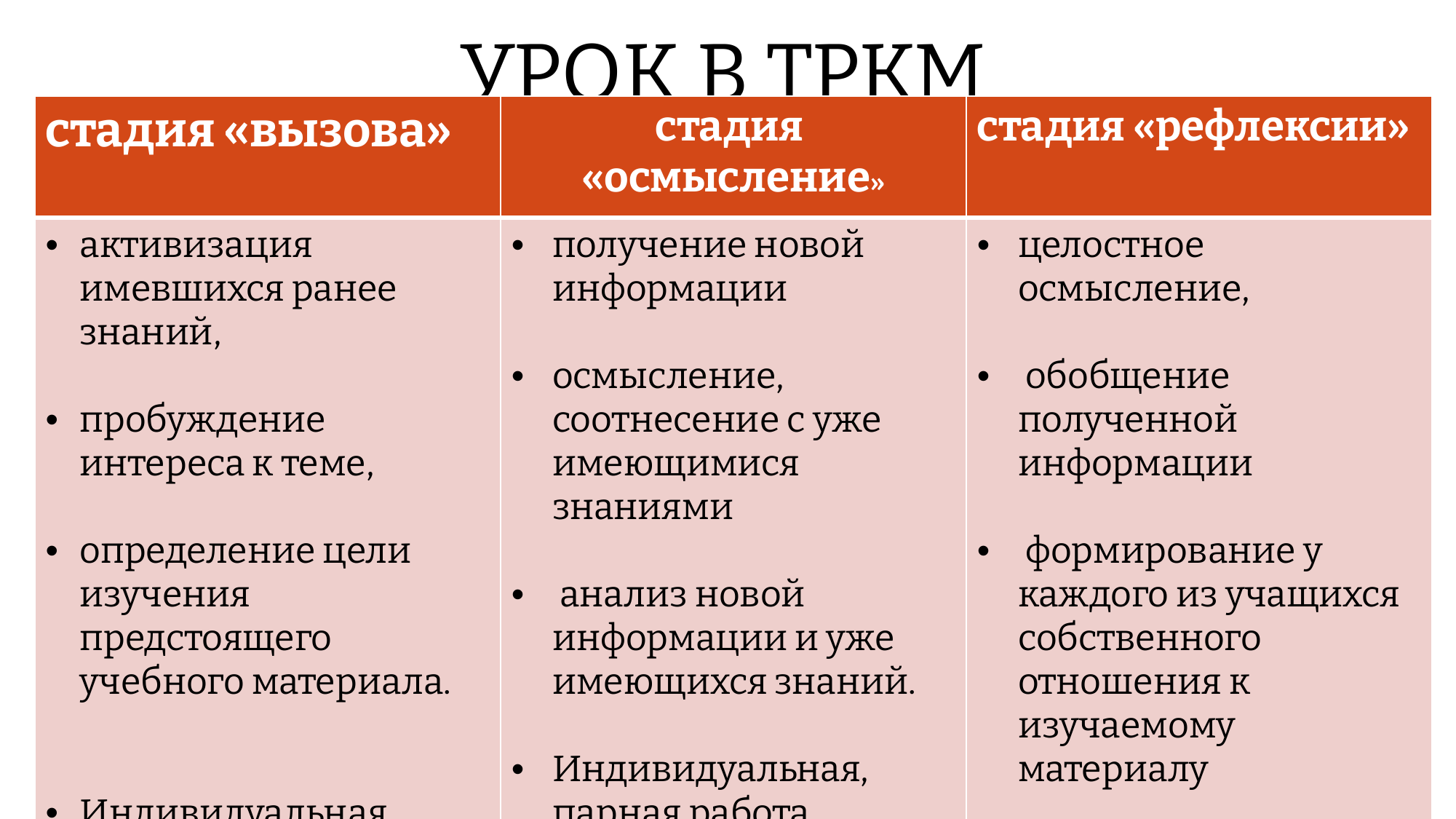

# Урок в ТРКМ
| стадия «вызова» | стадия «осмысление» | стадия «рефлексии» |
| --- | --- | --- |
| активизация имевшихся ранее знаний, пробуждение интереса к теме, определение цели изучения предстоящего учебного материала. Индивидуальная работа | получение новой информации осмысление, соотнесение с уже имеющимися знаниями анализ новой информации и уже имеющихся знаний. Индивидуальная, парная работа | целостное осмысление, обобщение полученной информации формирование у каждого из учащихся собственного отношения к изучаемому материалу Индивидуальная или групповая работа |